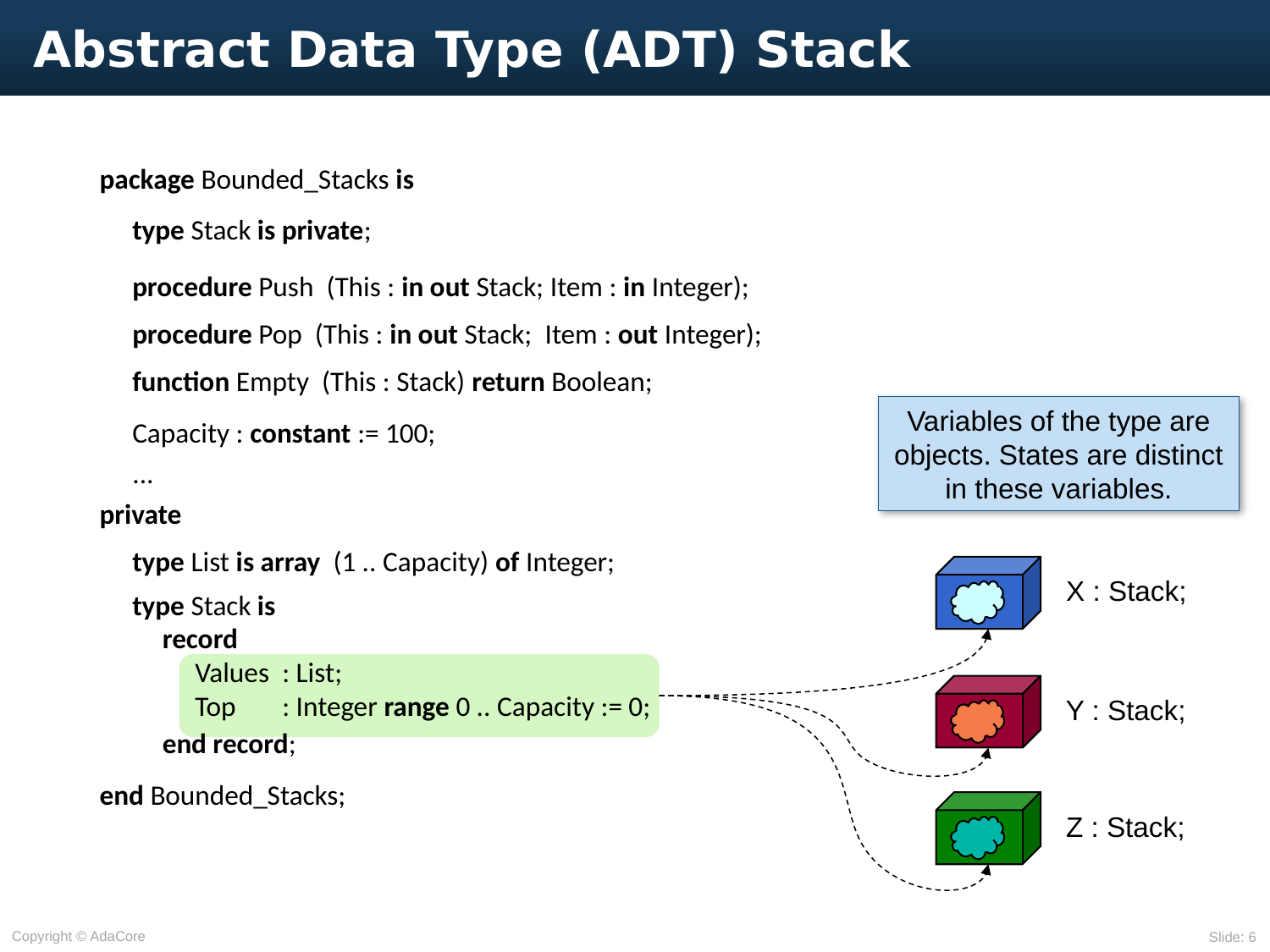

# Abstract Data Type (ADT) Stack
package Bounded_Stacks is
	type Stack is private;
	procedure Push  (This : in out Stack; Item : in Integer);
	procedure Pop  (This : in out Stack;  Item : out Integer);
	function Empty  (This : Stack) return Boolean;
	Capacity : constant := 100;
	...
private
	type List is array  (1 .. Capacity) of Integer;
	type Stack is
		record
			Values	: List;
			Top		: Integer range 0 .. Capacity := 0;
		end record;
end Bounded_Stacks;
Variables of the type are objects. States are distinct in these variables.

X : Stack;

Y : Stack;

Z : Stack;